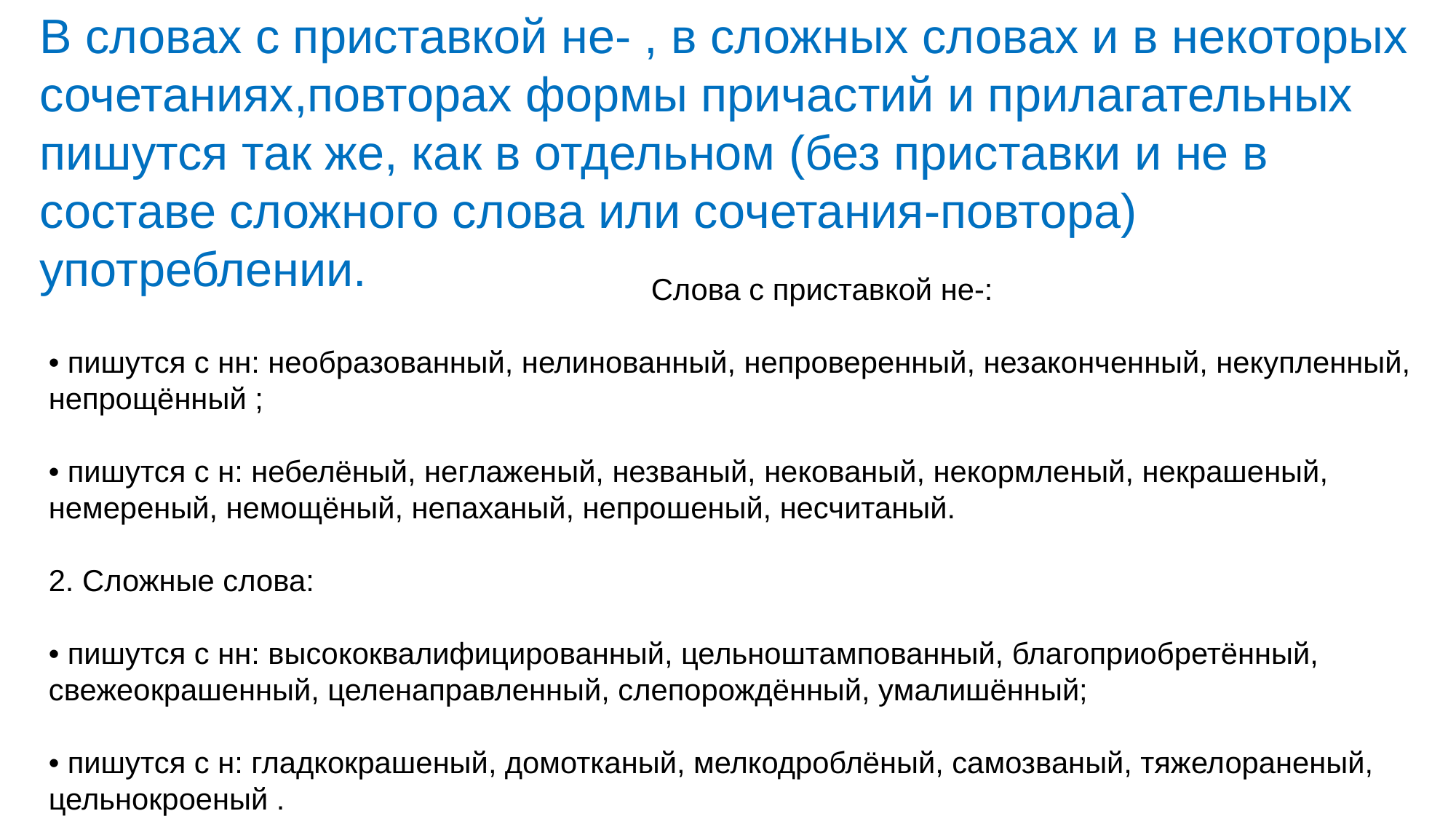

В словах с приставкой не- , в сложных словах и в некоторых сочетаниях,повторах формы причастий и прилагательных пишутся так же, как в отдельном (без приставки и не в составе сложного слова или сочетания-повтора) употреблении.
                                                                        Слова с приставкой не-:

• пишутся с нн: необразованный, нелинованный, непроверенный, незаконченный, некупленный, непрощённый ;

• пишутся с н: небелёный, неглаженый, незваный, некованый, некормленый, некрашеный, немереный, немощёный, непаханый, непрошеный, несчитаный.

2. Сложные слова:

• пишутся с нн: высококвалифицированный, цельноштампованный, благоприобретённый, свежеокрашенный, целенаправленный, слепорождённый, умалишённый;

• пишутся с н: гладкокрашеный, домотканый, мелкодроблёный, самозваный, тяжелораненый, цельнокроеный .